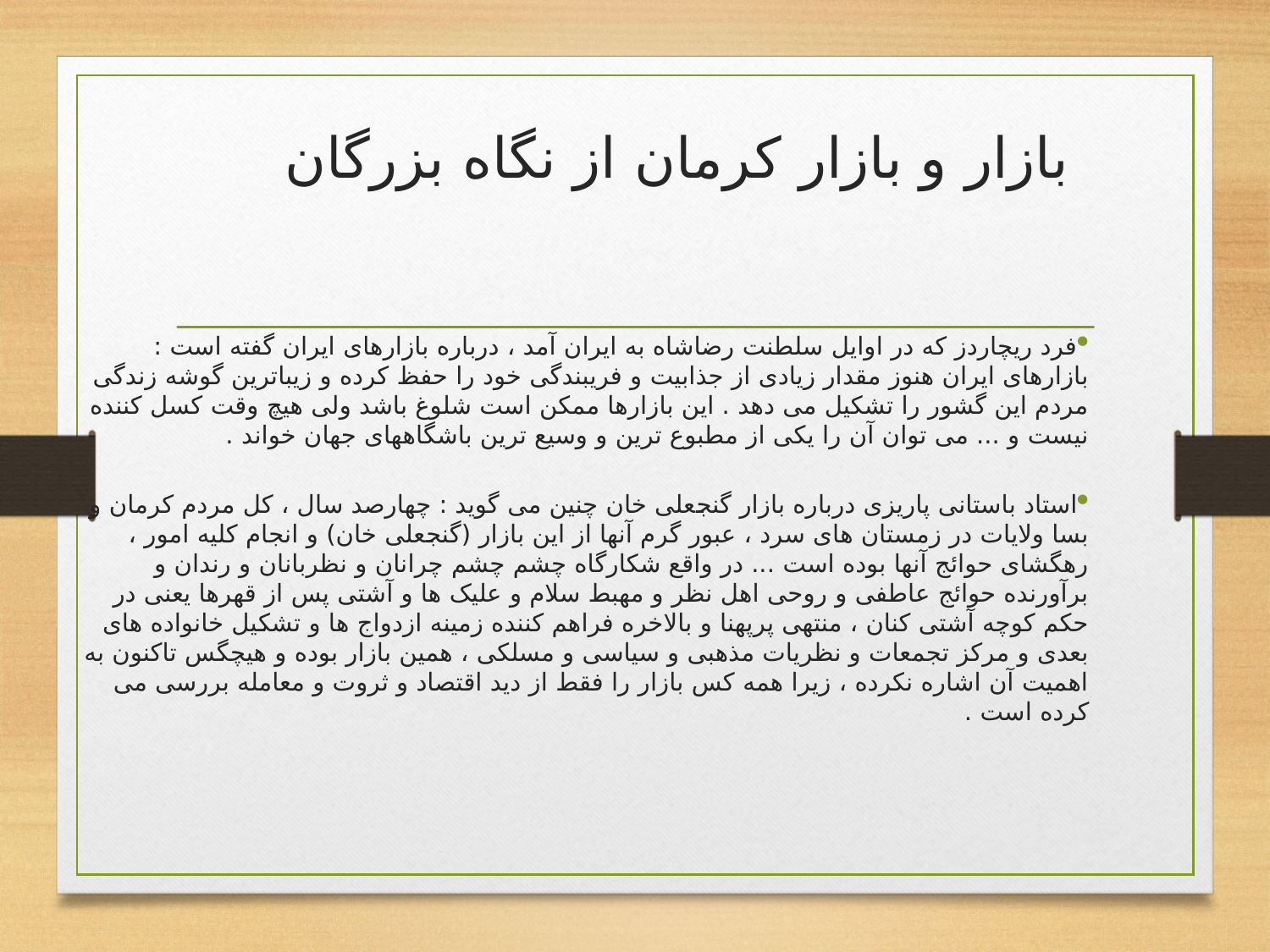

# بازار و بازار کرمان از نگاه بزرگان
فرد ریچاردز که در اوایل سلطنت رضاشاه به ایران آمد ، درباره بازارهای ایران گفته است : بازارهای ایران هنوز مقدار زیادی از جذابیت و فریبندگی خود را حفظ کرده و زیباترین گوشه زندگی مردم این گشور را تشکیل می دهد . این بازارها ممکن است شلوغ باشد ولی هیچ وقت کسل کننده نیست و ... می توان آن را یکی از مطبوع ترین و وسیع ترین باشگاههای جهان خواند .

استاد باستانی پاریزی درباره بازار گنجعلی خان چنین می گوید : چهارصد سال ، کل مردم کرمان و بسا ولایات در زمستان های سرد ، عبور گرم آنها از این بازار (گنجعلی خان) و انجام کلیه امور ، رهگشای حوائج آنها بوده است ... در واقع شکارگاه چشم چشم چرانان و نظربانان و رندان و برآورنده حوائج عاطفی و روحی اهل نظر و مهبط سلام و علیک ها و آشتی پس از قهرها یعنی در حکم کوچه آشتی کنان ، منتهی پرپهنا و بالاخره فراهم کننده زمینه ازدواج ها و تشکیل خانواده های بعدی و مرکز تجمعات و نظریات مذهبی و سیاسی و مسلکی ، همین بازار بوده و هیچگس تاکنون به اهمیت آن اشاره نکرده ، زیرا همه کس بازار را فقط از دید اقتصاد و ثروت و معامله بررسی می کرده است .